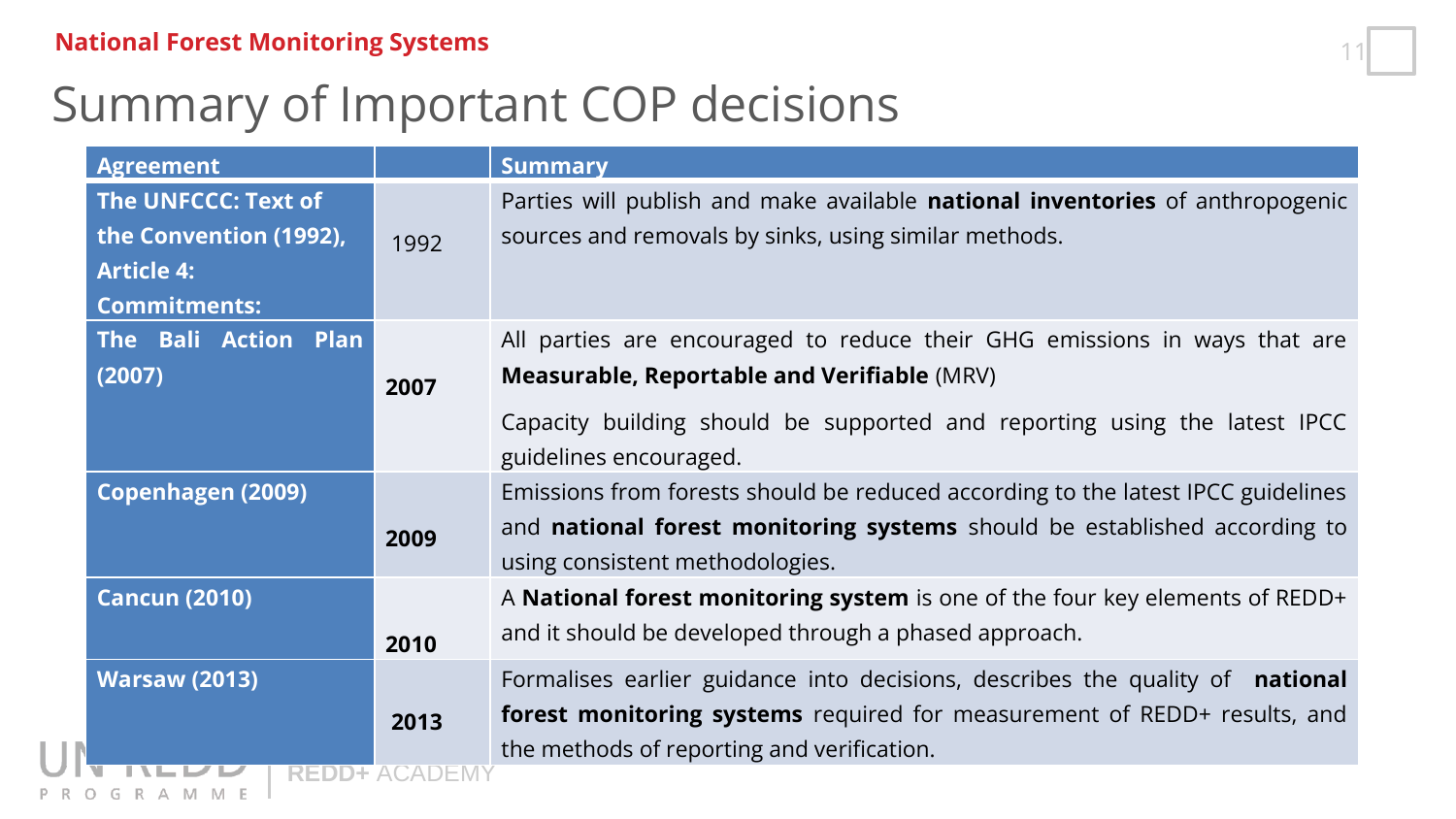

National Forest Monitoring Systems
Summary of Important COP decisions
| Agreement |  | Summary |
| --- | --- | --- |
| The UNFCCC: Text of the Convention (1992), Article 4: Commitments: | 1992 | Parties will publish and make available national inventories of anthropogenic sources and removals by sinks, using similar methods. |
| The Bali Action Plan (2007) | 2007 | All parties are encouraged to reduce their GHG emissions in ways that are Measurable, Reportable and Verifiable (MRV) Capacity building should be supported and reporting using the latest IPCC guidelines encouraged. |
| Copenhagen (2009) | 2009 | Emissions from forests should be reduced according to the latest IPCC guidelines and national forest monitoring systems should be established according to using consistent methodologies. |
| Cancun (2010) | 2010 | A National forest monitoring system is one of the four key elements of REDD+ and it should be developed through a phased approach. |
| Warsaw (2013) | 2013 | Formalises earlier guidance into decisions, describes the quality of national forest monitoring systems required for measurement of REDD+ results, and the methods of reporting and verification. |